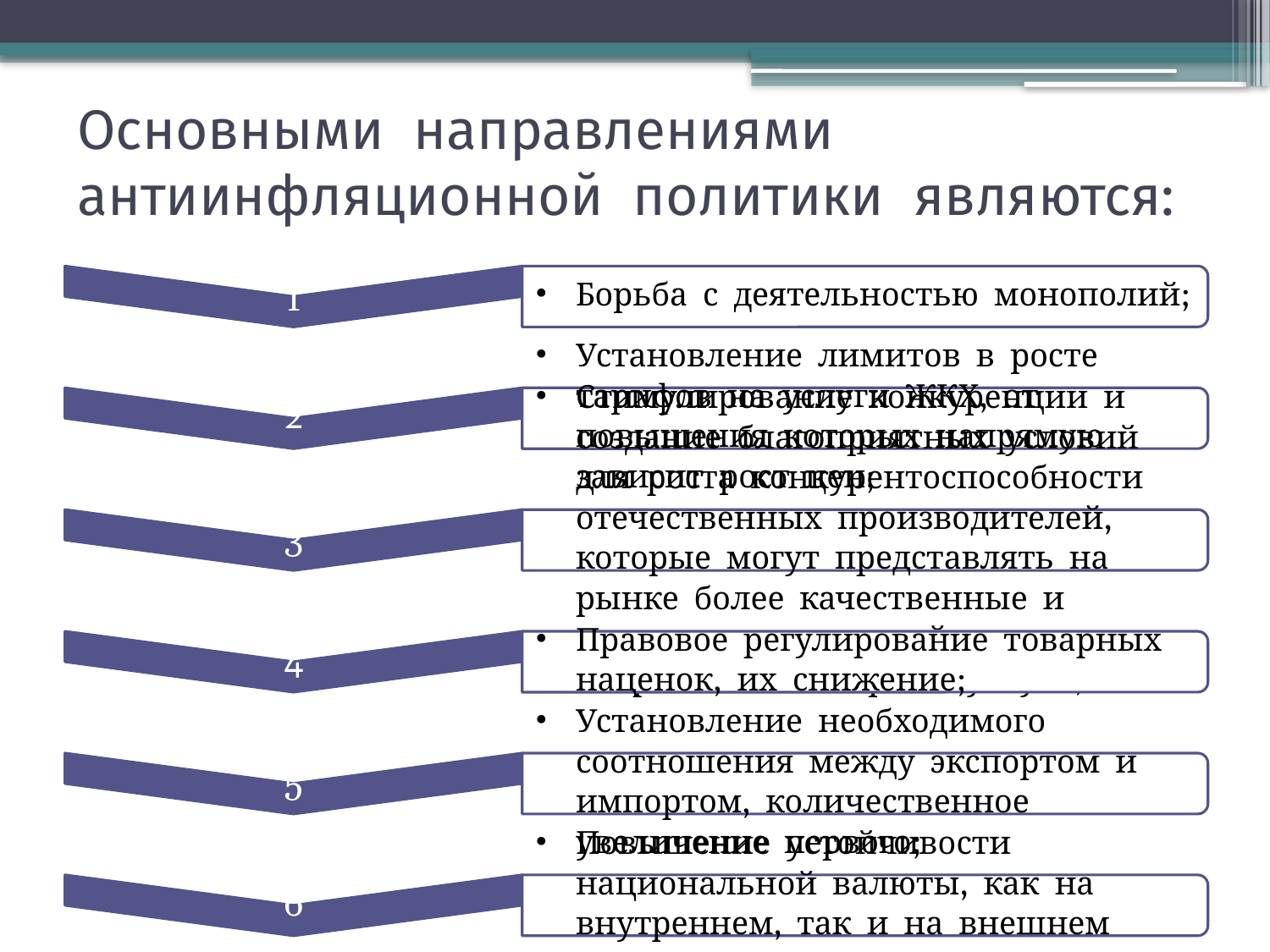

# Основными  направлениями  антиинфляционной  политики  являются:
1
Борьба  с  деятельностью  монополий;
2
3
4
5
6